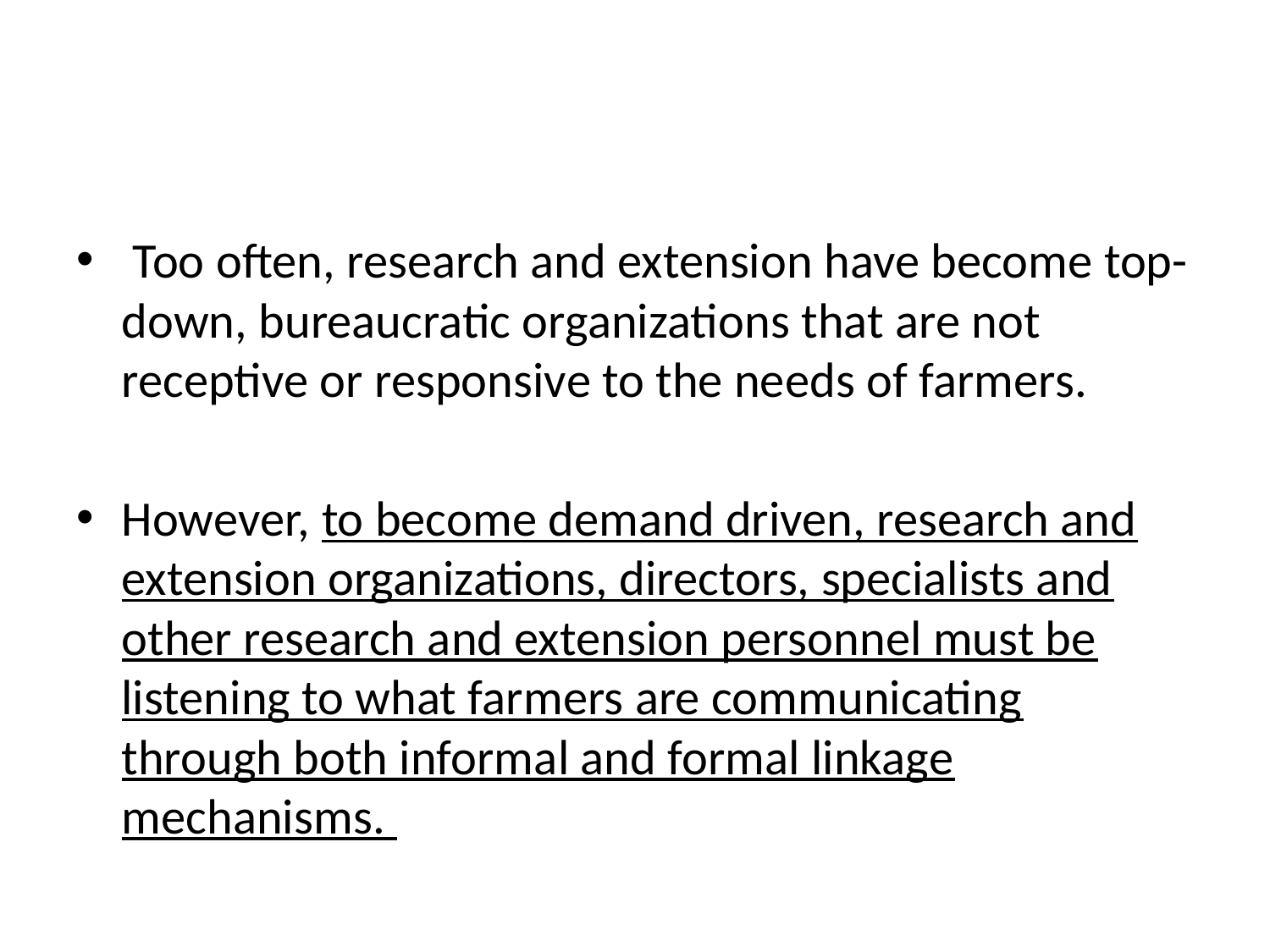

#
 Too often, research and extension have become top-down, bureaucratic organizations that are not receptive or responsive to the needs of farmers.

However, to become demand driven, research and extension organizations, directors, specialists and other research and extension personnel must be listening to what farmers are communicating through both informal and formal linkage mechanisms.